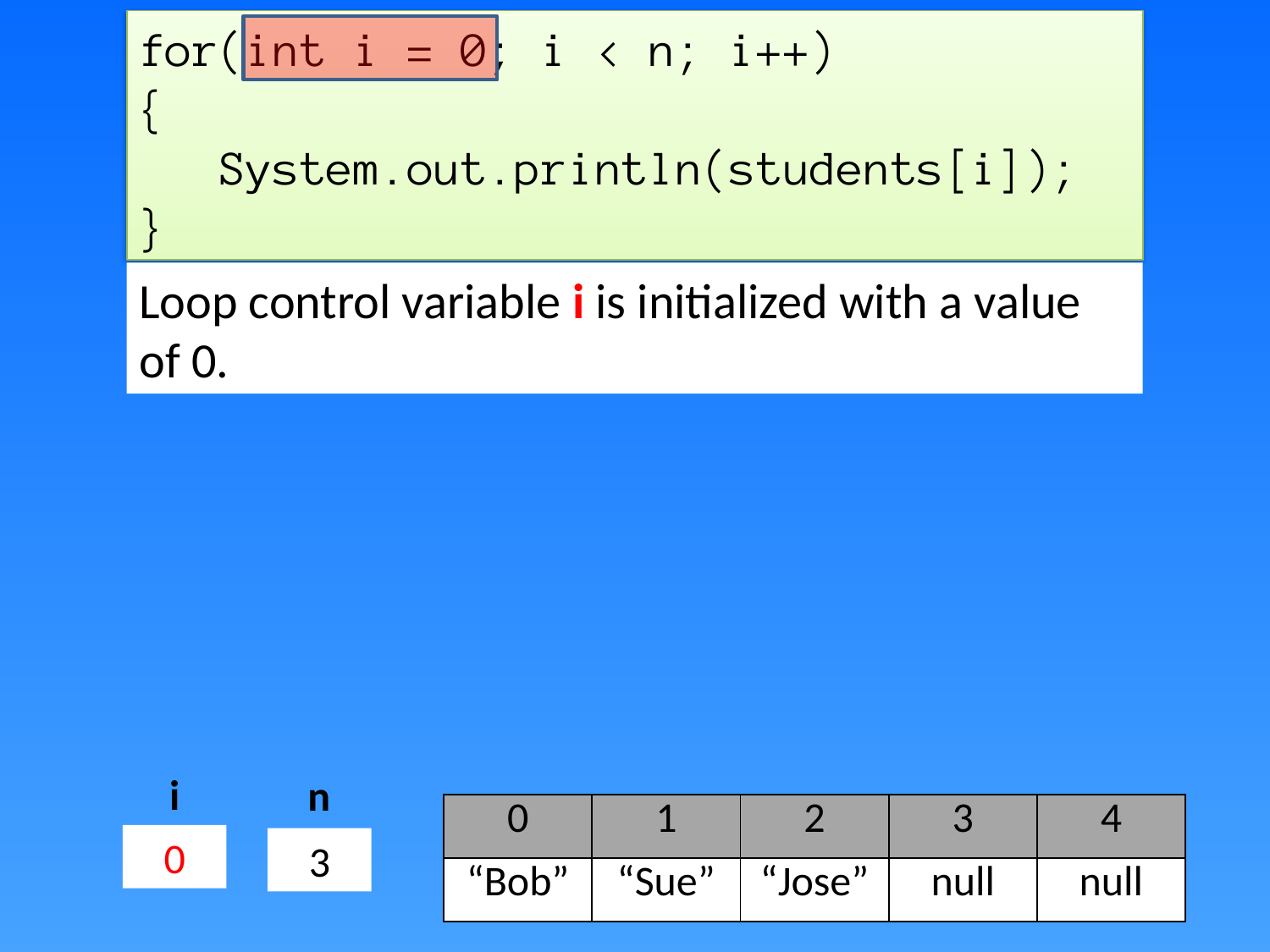

for(int i = 0; i < n; i++)
{
   System.out.println(students[i]);
}

Loop control variable i is initialized with a value of 0.
i
n
| 0 | 1 | 2 | 3 | 4 |
| --- | --- | --- | --- | --- |
| “Bob” | “Sue” | “Jose” | null | null |
   0
   3